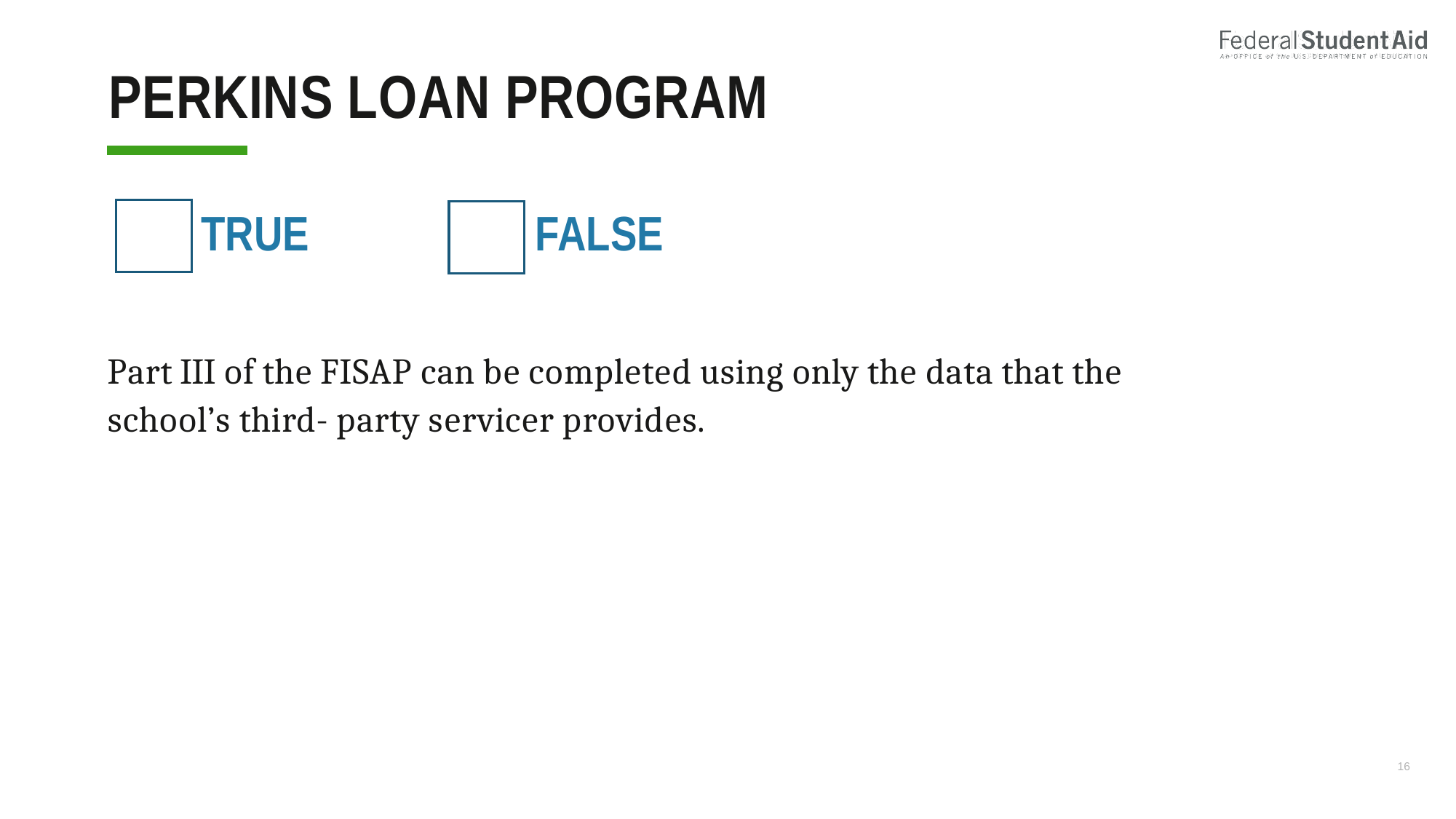

# Perkins loan program

           True                           false
Part III of the FISAP can be completed using only the data that the school’s third- party servicer provides.
16